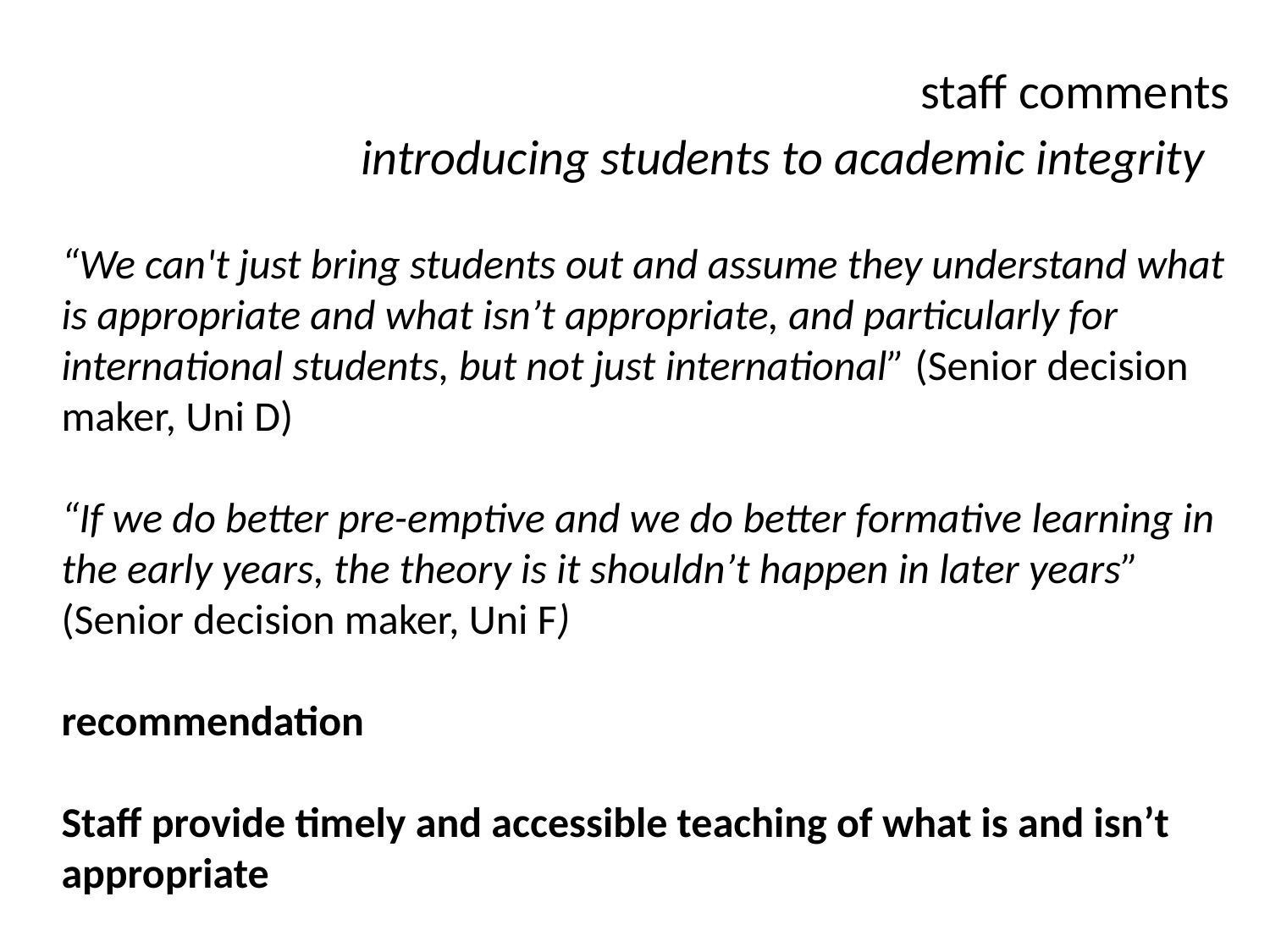

staff comments
introducing students to academic integrity

“We can't just bring students out and assume they understand what is appropriate and what isn’t appropriate, and particularly for international students, but not just international” (Senior decision maker, Uni D)

“If we do better pre-emptive and we do better formative learning in the early years, the theory is it shouldn’t happen in later years” (Senior decision maker, Uni F)

recommendation

Staff provide timely and accessible teaching of what is and isn’t appropriate